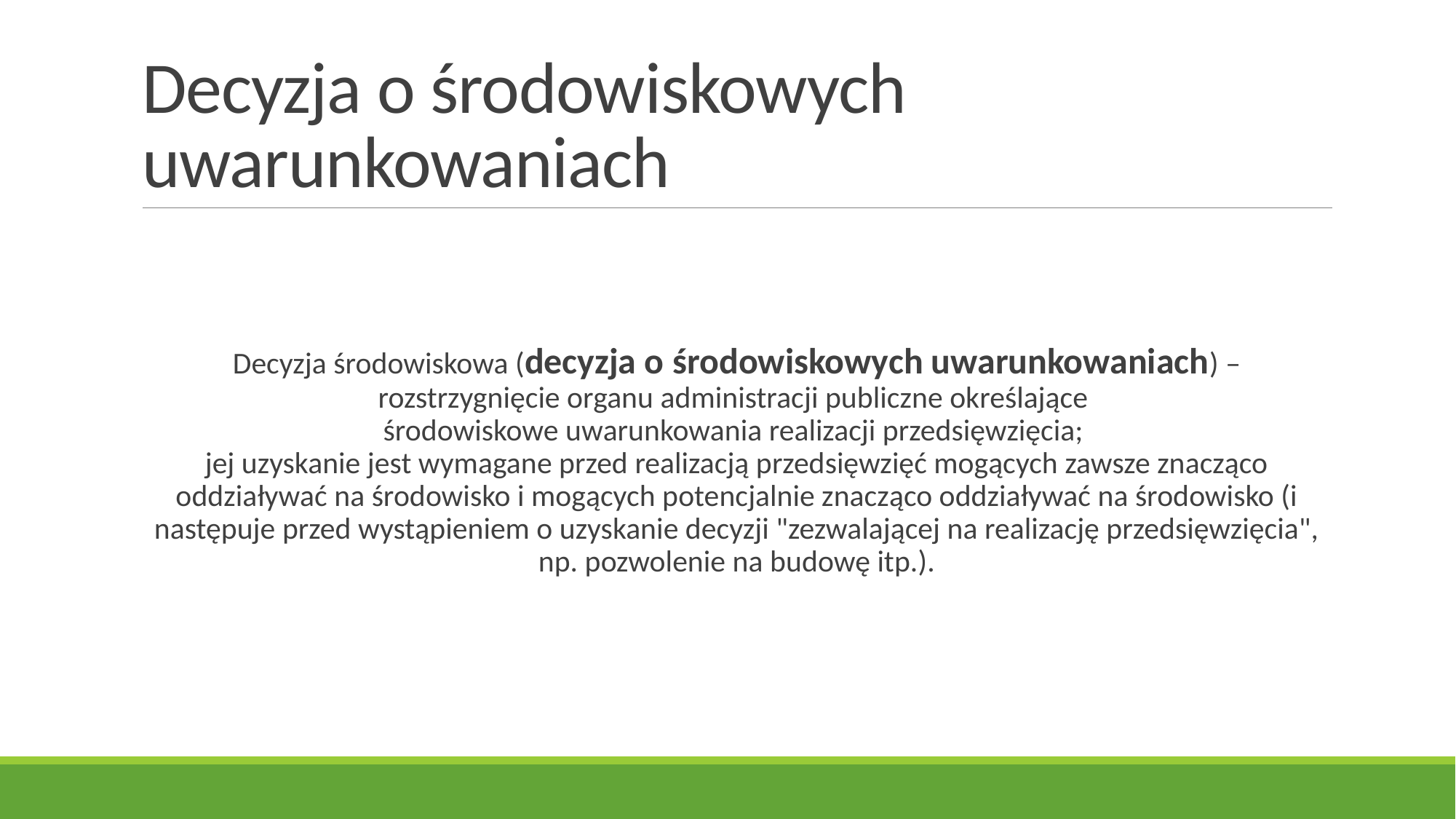

# Decyzja o środowiskowych uwarunkowaniach
Decyzja środowiskowa (decyzja o środowiskowych uwarunkowaniach) – rozstrzygnięcie organu administracji publiczne określające
środowiskowe uwarunkowania realizacji przedsięwzięcia;
jej uzyskanie jest wymagane przed realizacją przedsięwzięć mogących zawsze znacząco oddziaływać na środowisko i mogących potencjalnie znacząco oddziaływać na środowisko (i następuje przed wystąpieniem o uzyskanie decyzji "zezwalającej na realizację przedsięwzięcia", np. pozwolenie na budowę itp.).